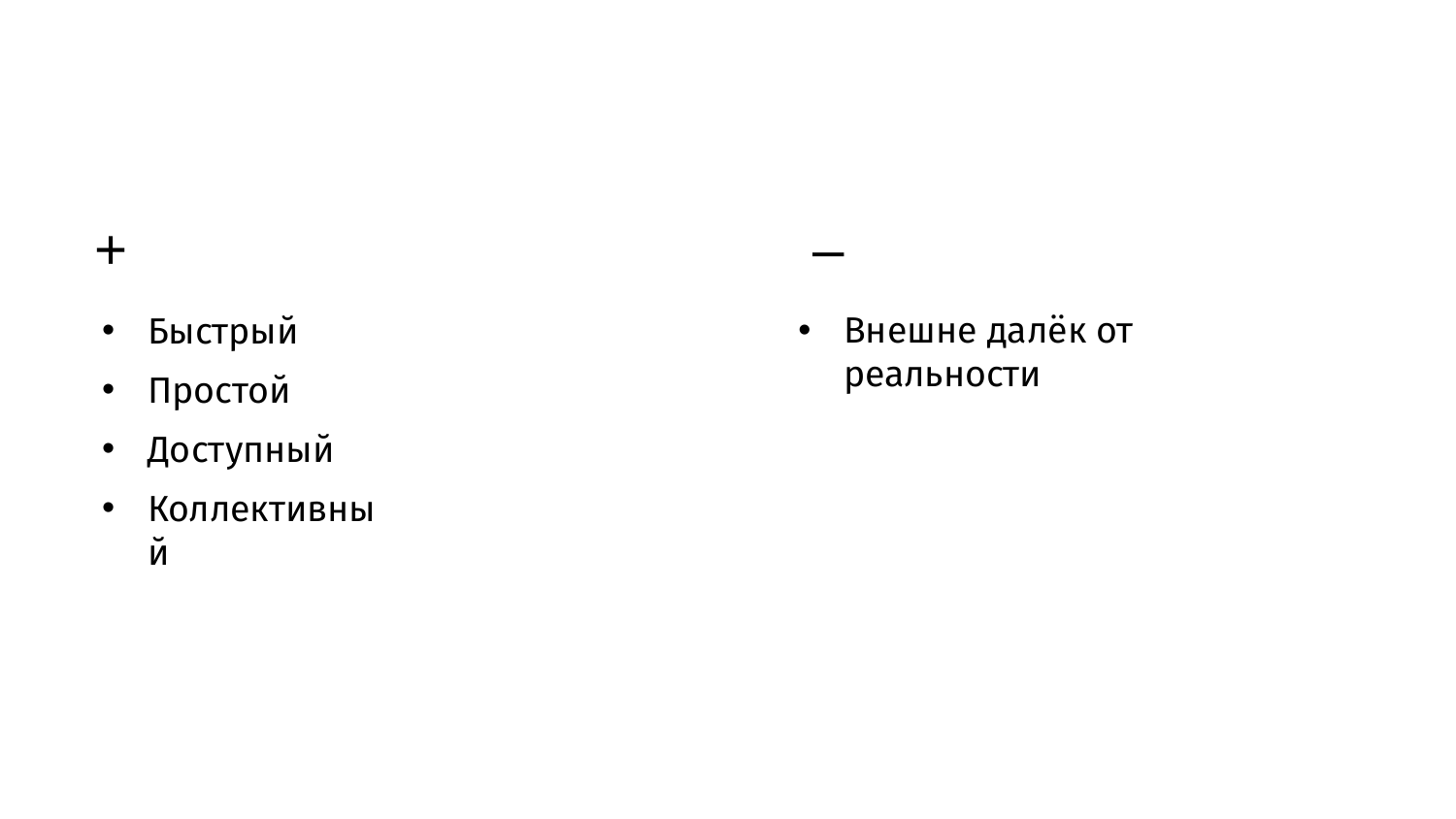

+
Быстрый
Простой
Доступный
Коллективный
–
Внешне далёк от реальности